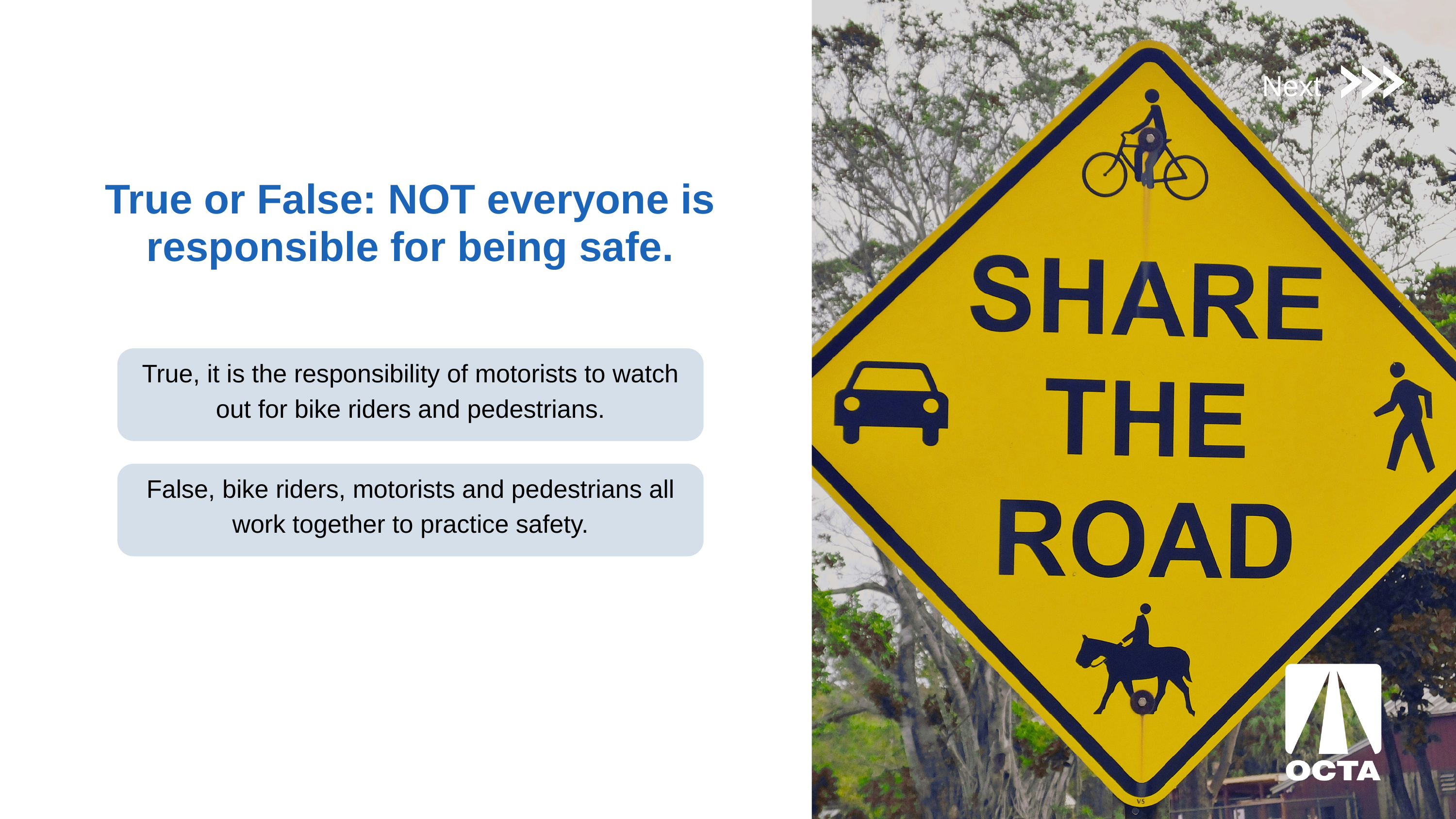

Next
True or False: NOT everyone is responsible for being safe.

True, it is the responsibility of motorists to watch out for bike riders and pedestrians.

False, bike riders, motorists and pedestrians all work together to practice safety.